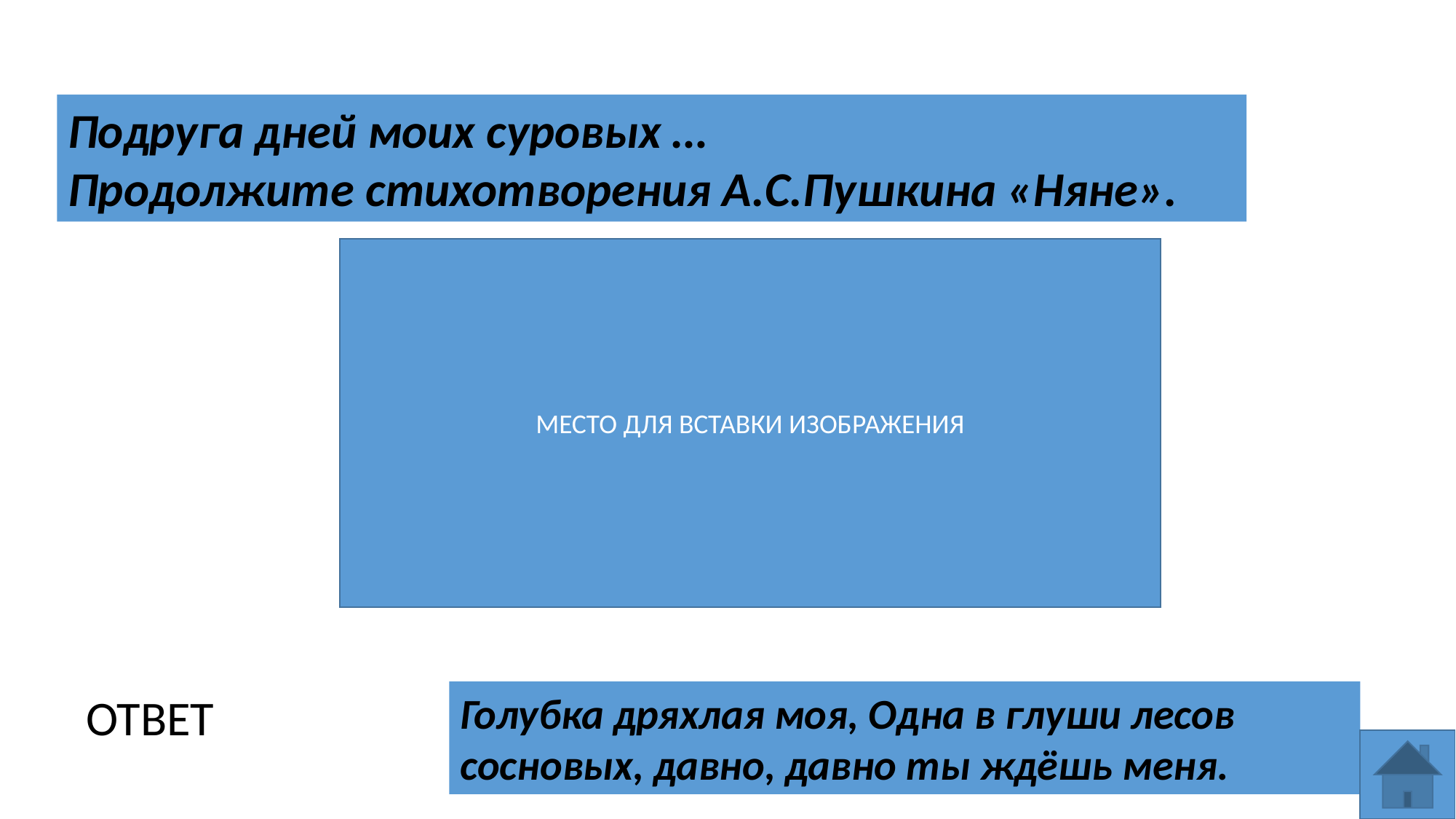

Подруга дней моих суровых …
Продолжите стихотворения А.С.Пушкина «Няне».
МЕСТО ДЛЯ ВСТАВКИ ИЗОБРАЖЕНИЯ
Голубка дряхлая моя, Одна в глуши лесов сосновых, давно, давно ты ждёшь меня.
ОТВЕТ